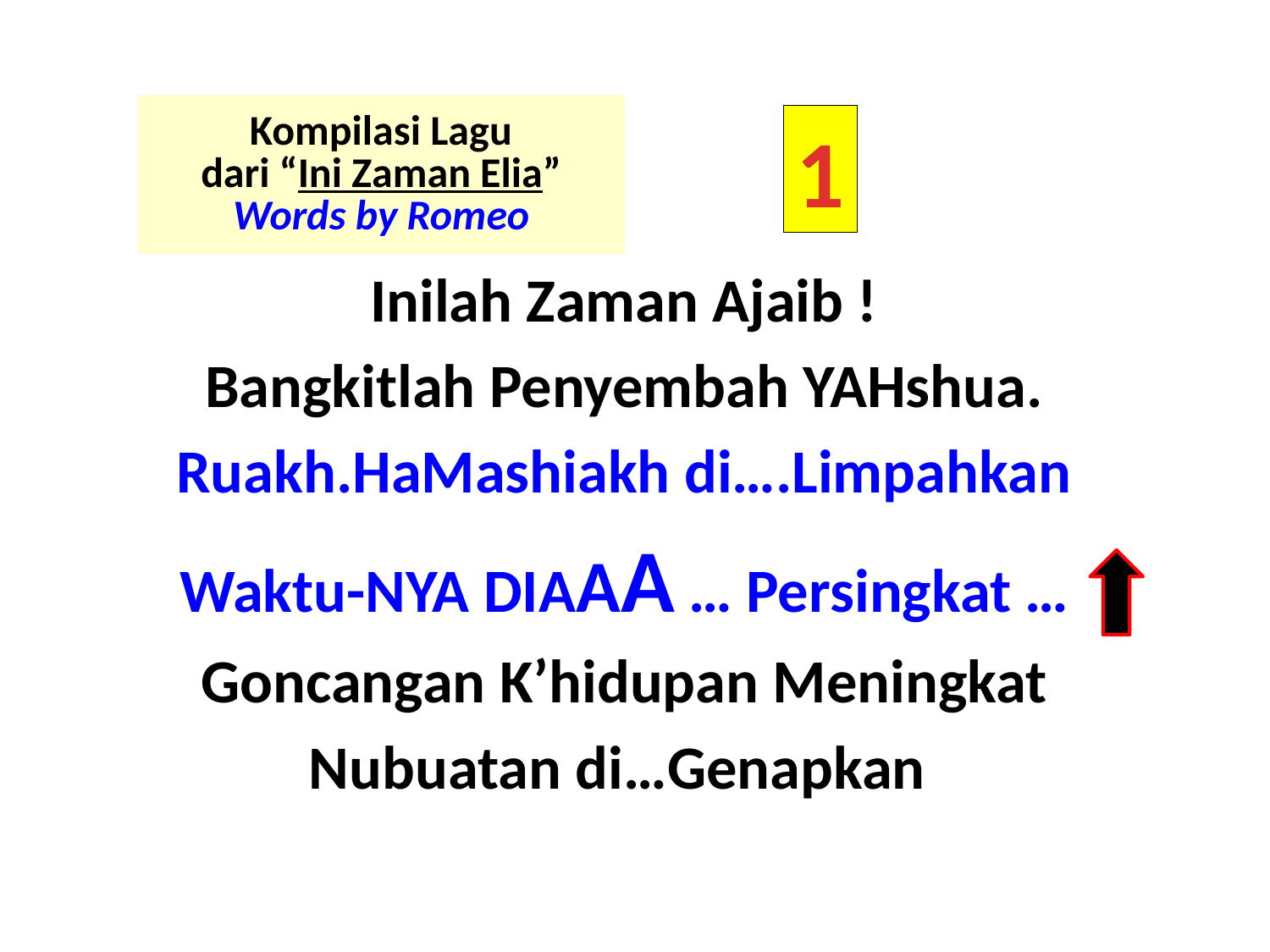

# Kompilasi Lagu dari “Ini Zaman Elia” Words by Romeo
1
Inilah Zaman Ajaib !
Bangkitlah Penyembah YAHshua.
Ruakh.HaMashiakh di….Limpahkan
Waktu-NYA DIAAA … Persingkat …
Goncangan K’hidupan Meningkat
Nubuatan di…Genapkan